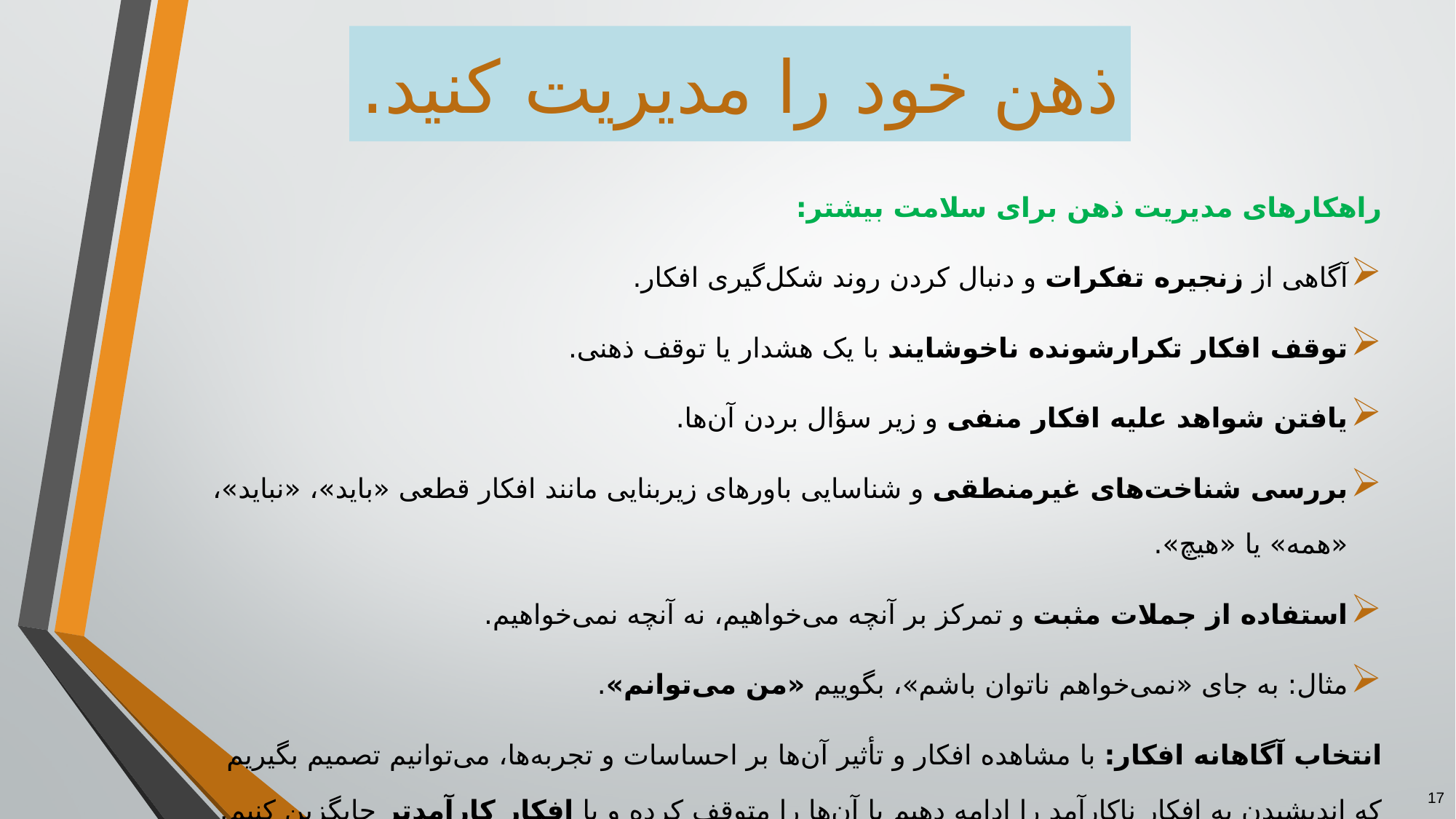

ذهن خود را مدیریت کنید.
راهکارهای مدیریت ذهن برای سلامت بیشتر:
آگاهی از زنجیره تفکرات و دنبال کردن روند شکل‌گیری افکار.
توقف افکار تکرارشونده ناخوشایند با یک هشدار یا توقف ذهنی.
یافتن شواهد علیه افکار منفی و زیر سؤال بردن آن‌ها.
بررسی شناخت‌های غیرمنطقی و شناسایی باورهای زیربنایی مانند افکار قطعی «باید»، «نباید»، «همه» یا «هیچ».
استفاده از جملات مثبت و تمرکز بر آنچه می‌خواهیم، نه آنچه نمی‌خواهیم.
مثال: به جای «نمی‌خواهم ناتوان باشم»، بگوییم «من می‌توانم».
انتخاب آگاهانه افکار: با مشاهده افکار و تأثیر آن‌ها بر احساسات و تجربه‌ها، می‌توانیم تصمیم بگیریم که اندیشیدن به افکار ناکارآمد را ادامه دهیم یا آن‌ها را متوقف کرده و با افکار کارآمدتر جایگزین کنیم.
17